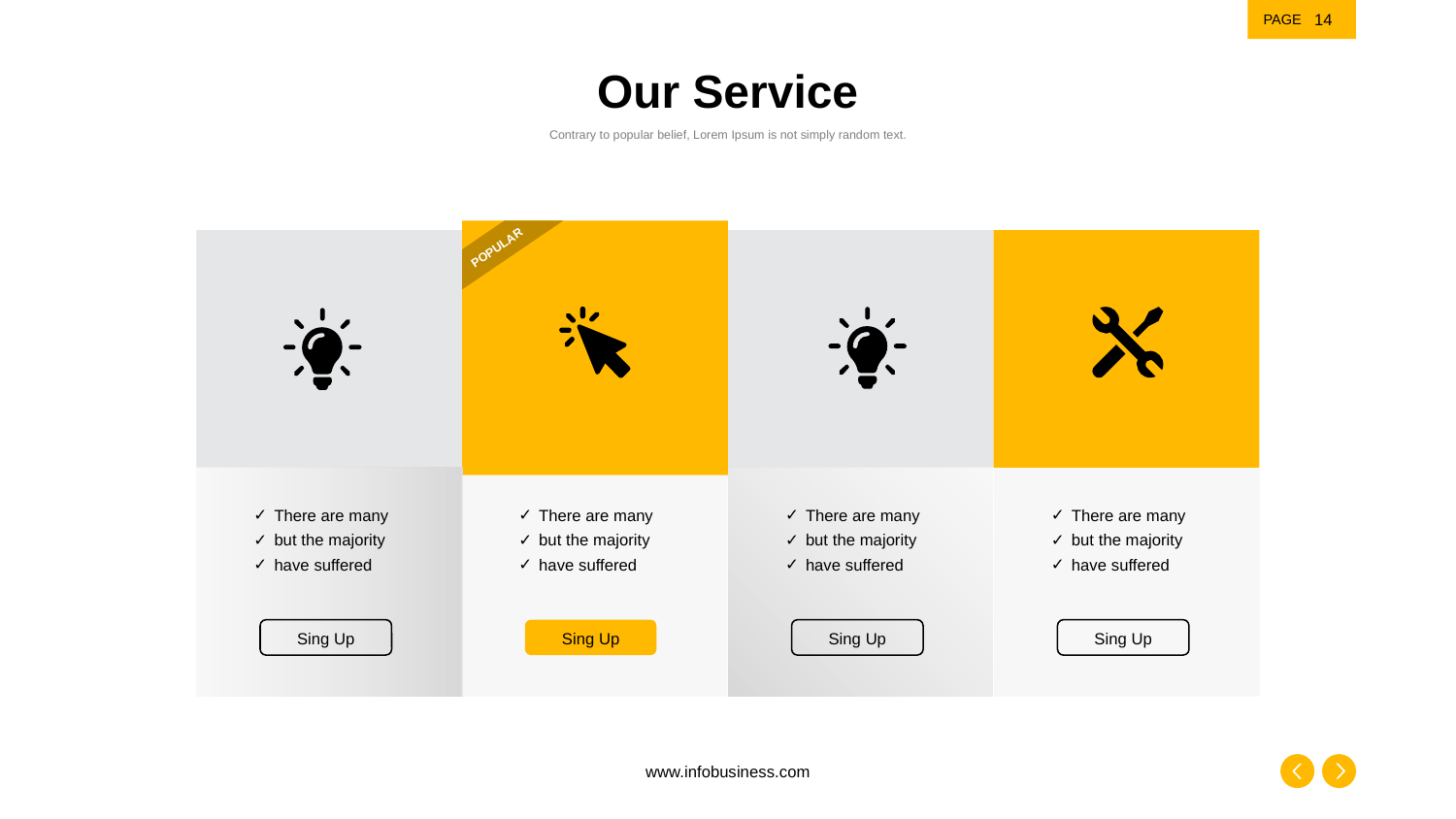

14
# Our Service
Contrary to popular belief, Lorem Ipsum is not simply random text.

POPULAR

There are many
but the majority
have suffered
There are many
but the majority
have suffered
There are many
but the majority
have suffered
There are many
but the majority
have suffered

Sing Up
Sing Up
Sing Up
Sing Up
www.infobusiness.com